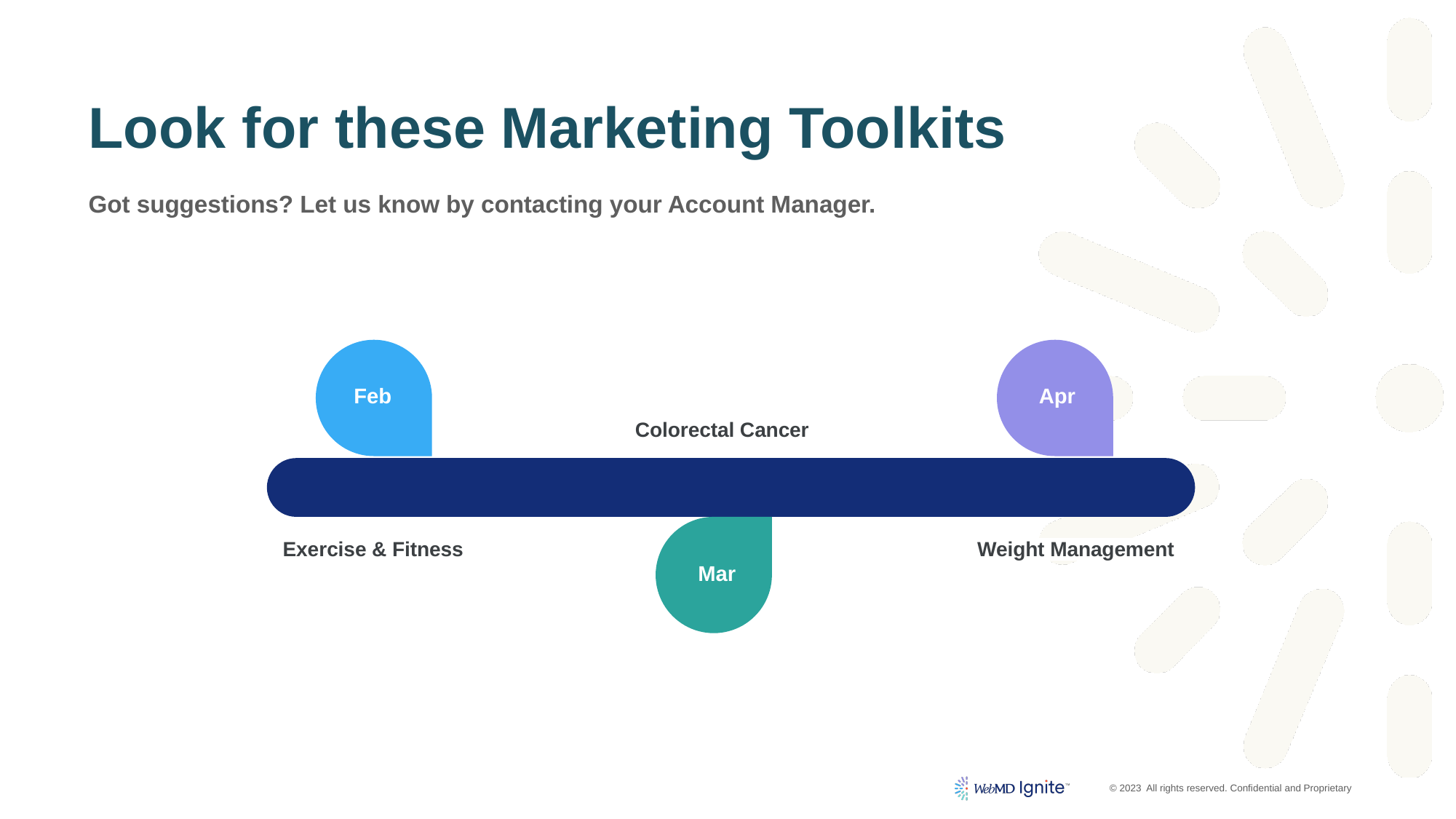

# Look for these Marketing Toolkits
Got suggestions? Let us know by contacting your Account Manager.
Colorectal Cancer
Feb
Apr
Exercise & Fitness

Weight Management
Mar